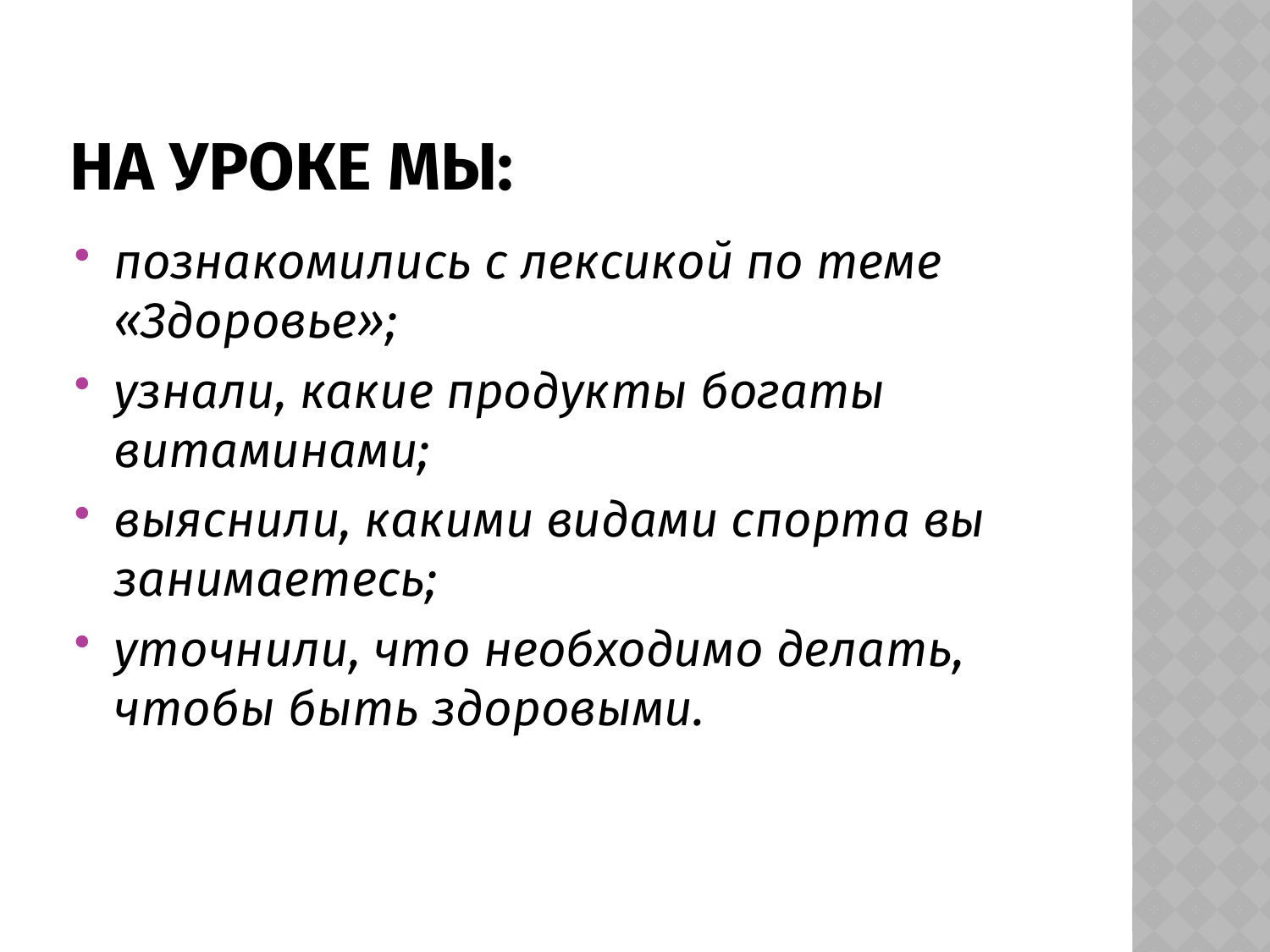

# На уроке Мы:
познакомились с лексикой по теме «Здоровье»;
узнали, какие продукты богаты витаминами;
выяснили, какими видами спорта вы занимаетесь;
уточнили, что необходимо делать, чтобы быть здоровыми.